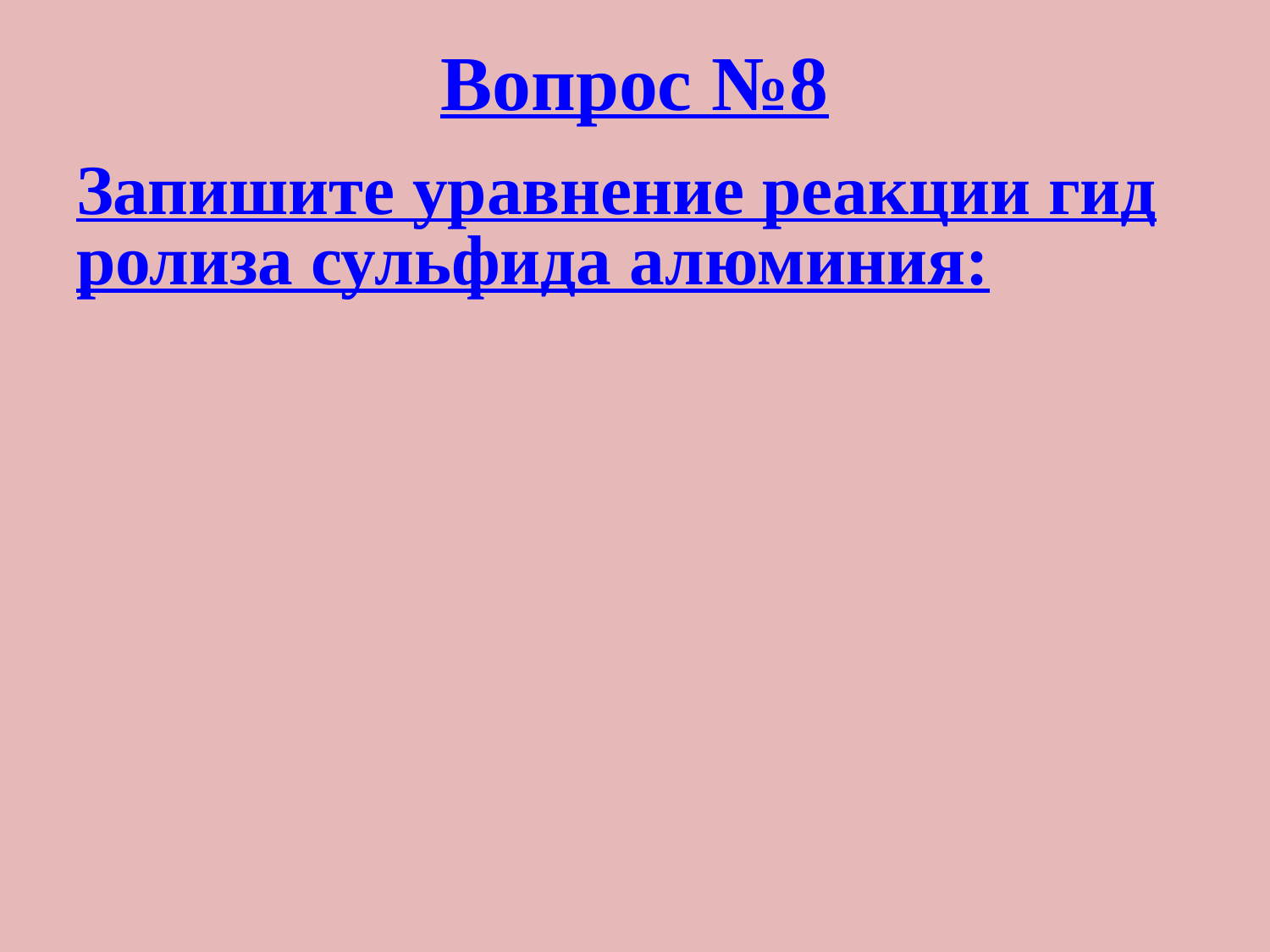

# Вопрос №8
Запишите уравнение реакции гидролиза сульфида алюминия: